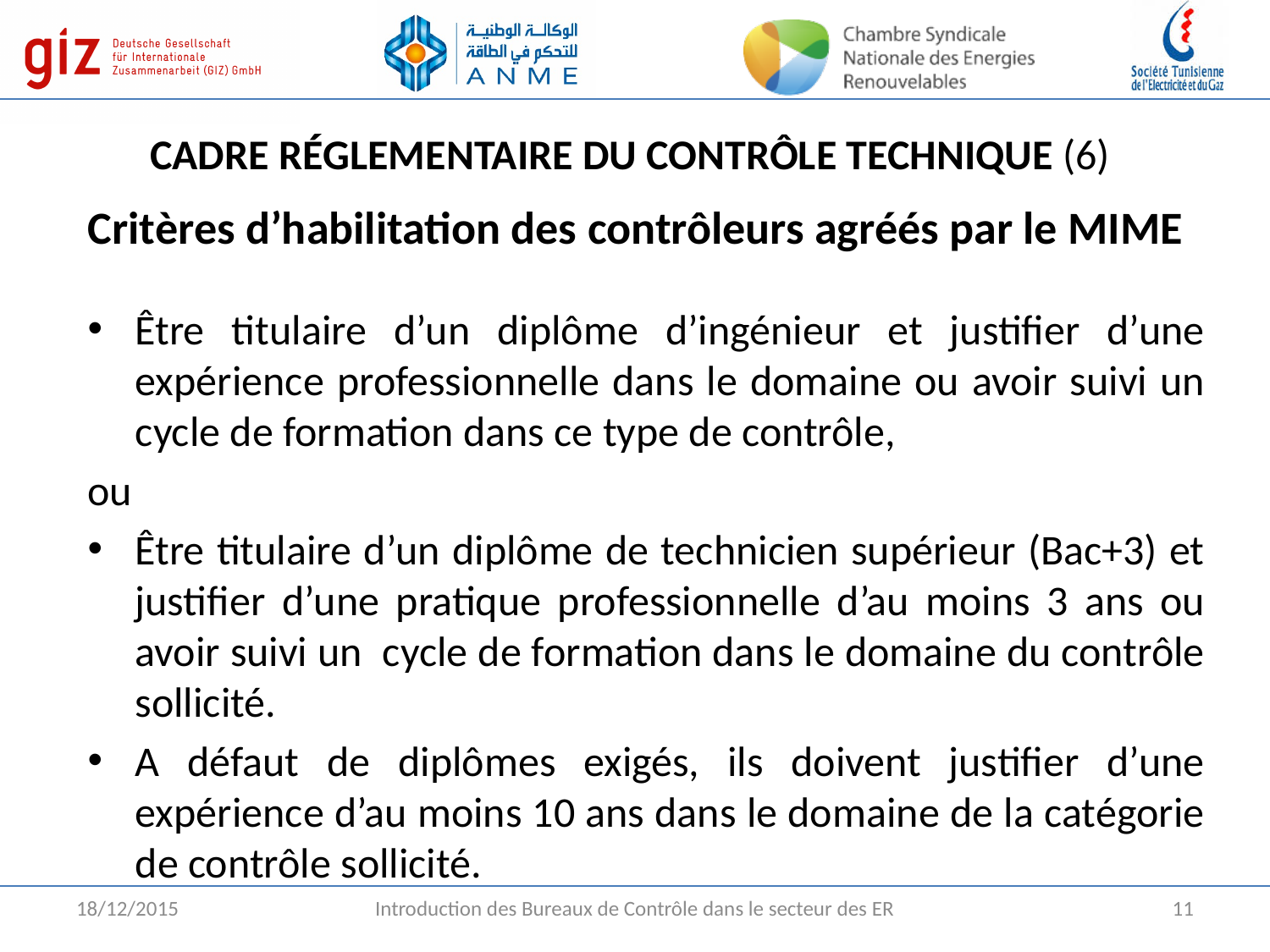

# CADRE RÉGLEMENTAIRE DU CONTRÔLE TECHNIQUE (6)
Critères d’habilitation des contrôleurs agréés par le MIME
Être titulaire d’un diplôme d’ingénieur et justifier d’une expérience professionnelle dans le domaine ou avoir suivi un cycle de formation dans ce type de contrôle,
ou
Être titulaire d’un diplôme de technicien supérieur (Bac+3) et justifier d’une pratique professionnelle d’au moins 3 ans ou avoir suivi un  cycle de formation dans le domaine du contrôle sollicité.
A défaut de diplômes exigés, ils doivent justifier d’une expérience d’au moins 10 ans dans le domaine de la catégorie de contrôle sollicité.

18/12/2015
Introduction des Bureaux de Contrôle dans le secteur des ER
11